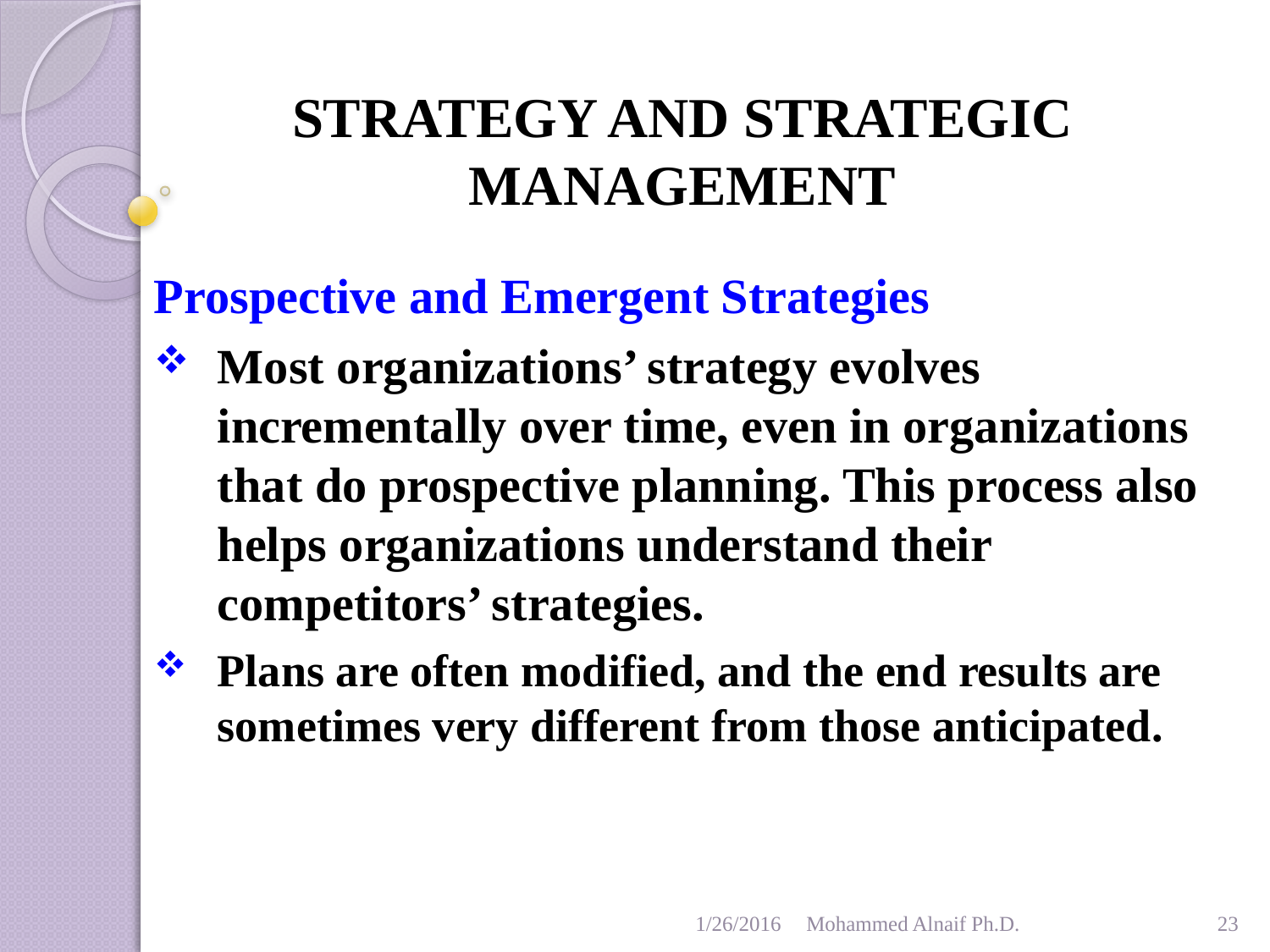

# STRATEGY AND STRATEGIC MANAGEMENT
Prospective and Emergent Strategies
Most organizations’ strategy evolves incrementally over time, even in organizations that do prospective planning. This process also helps organizations understand their competitors’ strategies.
Plans are often modified, and the end results are sometimes very different from those anticipated.
1/26/2016
Mohammed Alnaif Ph.D.
23